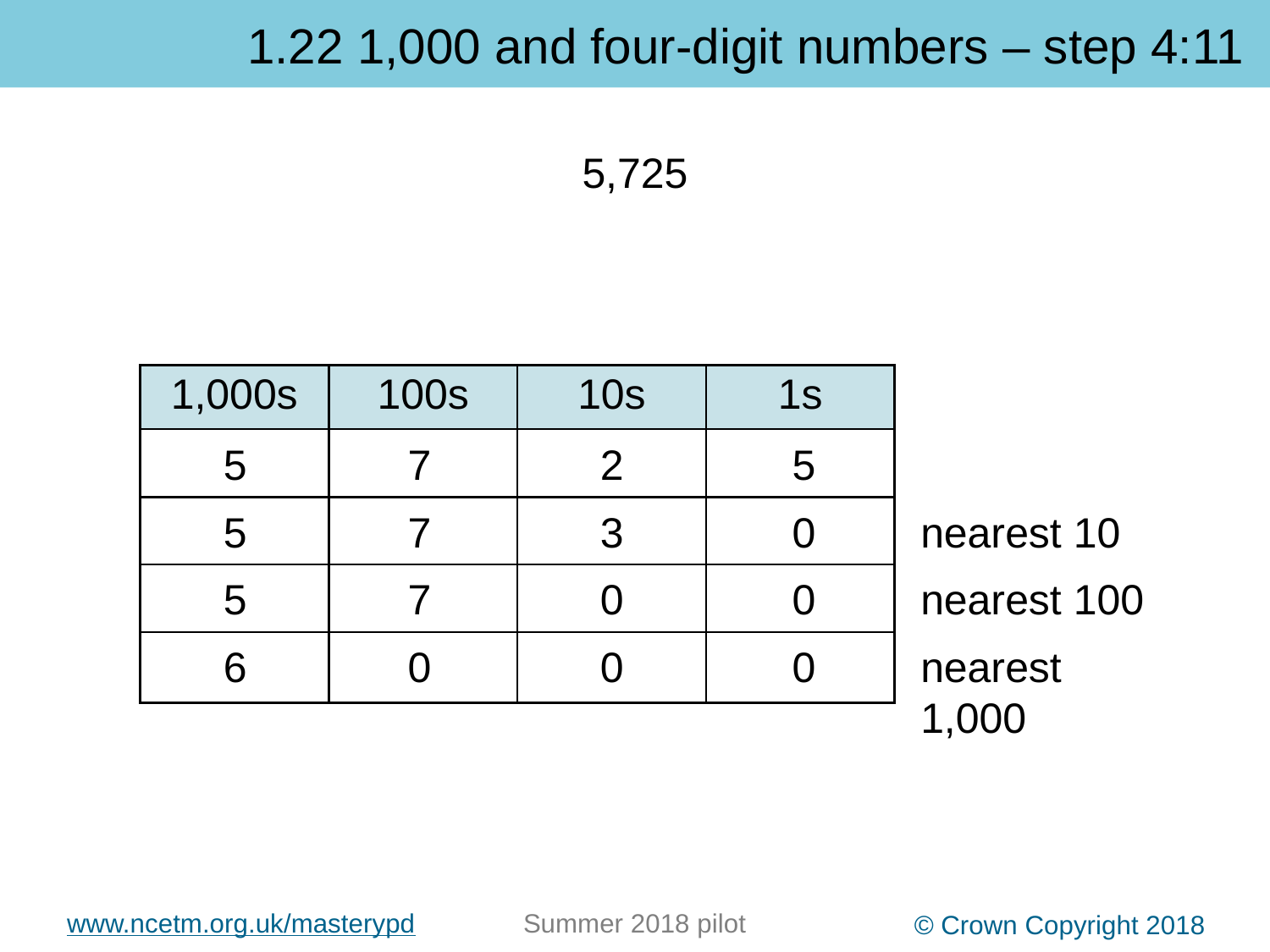

1.22 1,000 and four-digit numbers – step 4:11
5,725
| 1,000s | 100s | 10s | 1s |
| --- | --- | --- | --- |
|  |  |  |  |
5
7
2
5
0
nearest 10
7
3
5
nearest 100
0
7
0
5
0
nearest 1,000
0
0
6